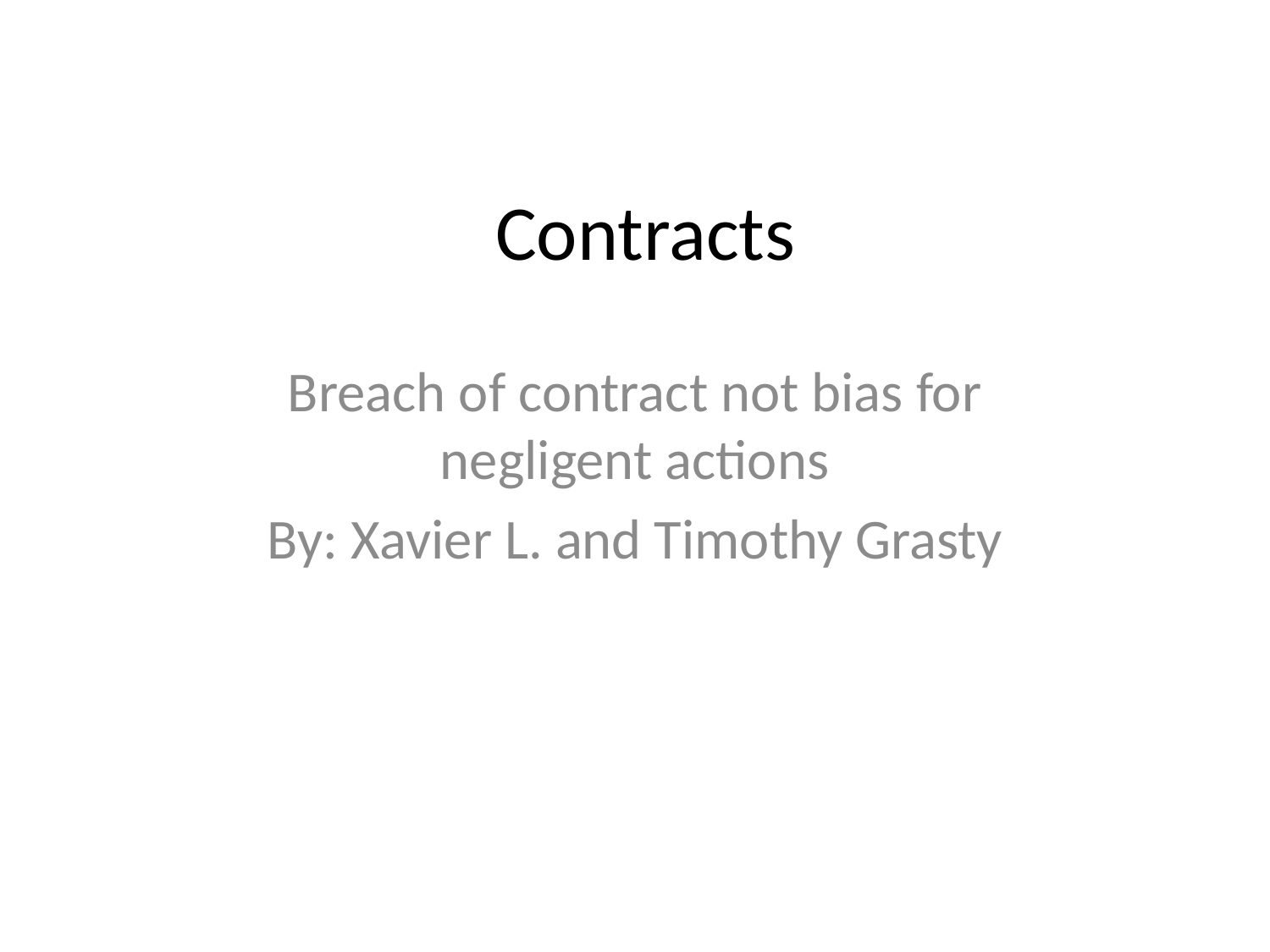

# Contracts
Breach of contract not bias for negligent actions
By: Xavier L. and Timothy Grasty